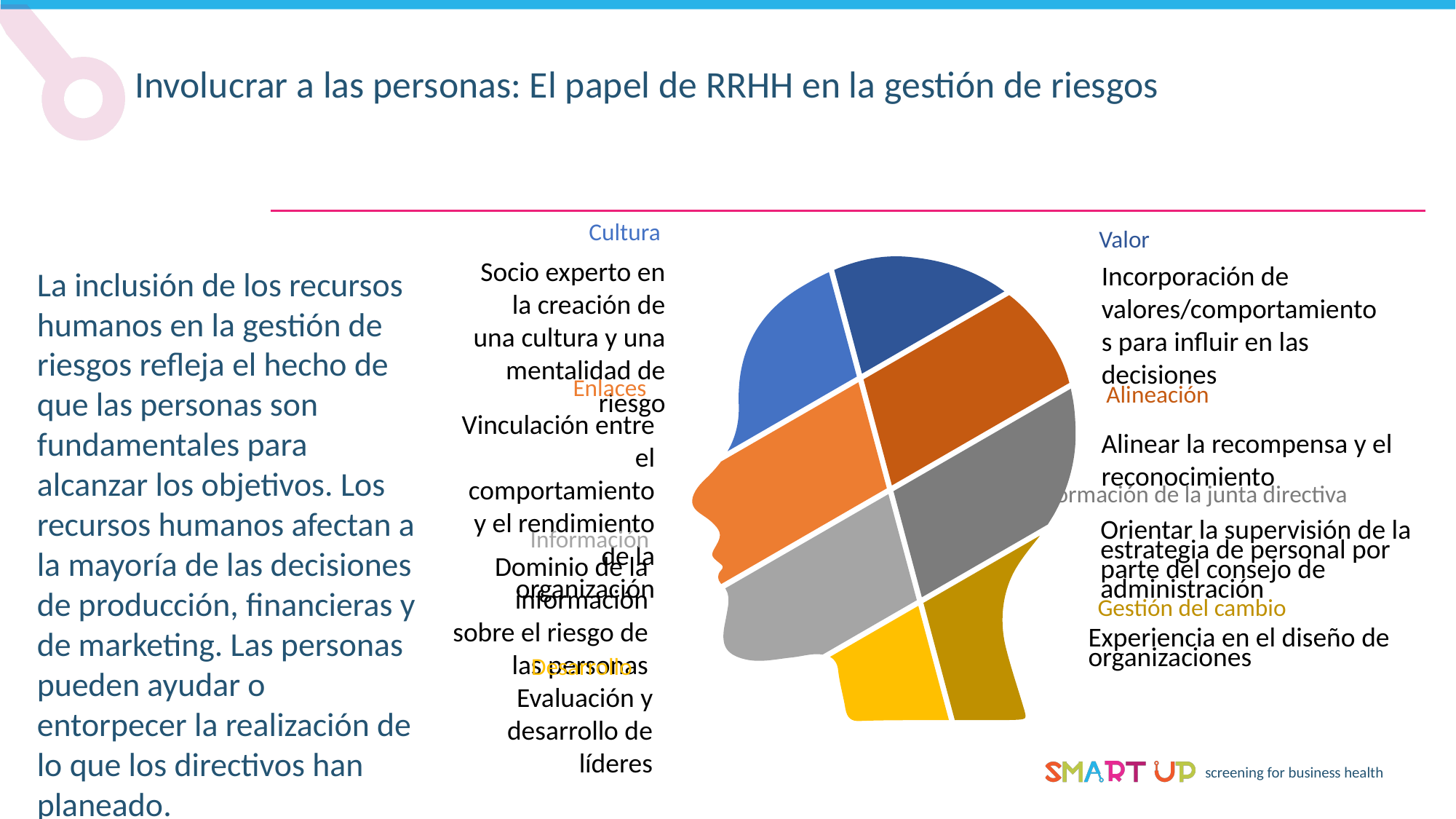

Involucrar a las personas: El papel de RRHH en la gestión de riesgos
Cultura
Valor
Socio experto en la creación de una cultura y una mentalidad de riesgo

Incorporación de valores/comportamientos para influir en las decisiones
La inclusión de los recursos humanos en la gestión de riesgos refleja el hecho de que las personas son fundamentales para alcanzar los objetivos. Los recursos humanos afectan a la mayoría de las decisiones de producción, financieras y de marketing. Las personas pueden ayudar o entorpecer la realización de lo que los directivos han planeado.

Enlaces
Alineación

Vinculación entre el comportamiento y el rendimiento de la organización
Alinear la recompensa y el reconocimiento
Información de la junta directiva

Información
Orientar la supervisión de la estrategia de personal por parte del consejo de administración

Dominio de la información sobre el riesgo de las personas
Gestión del cambio

Experiencia en el diseño de organizaciones
Desarrollo
Evaluación y desarrollo de líderes